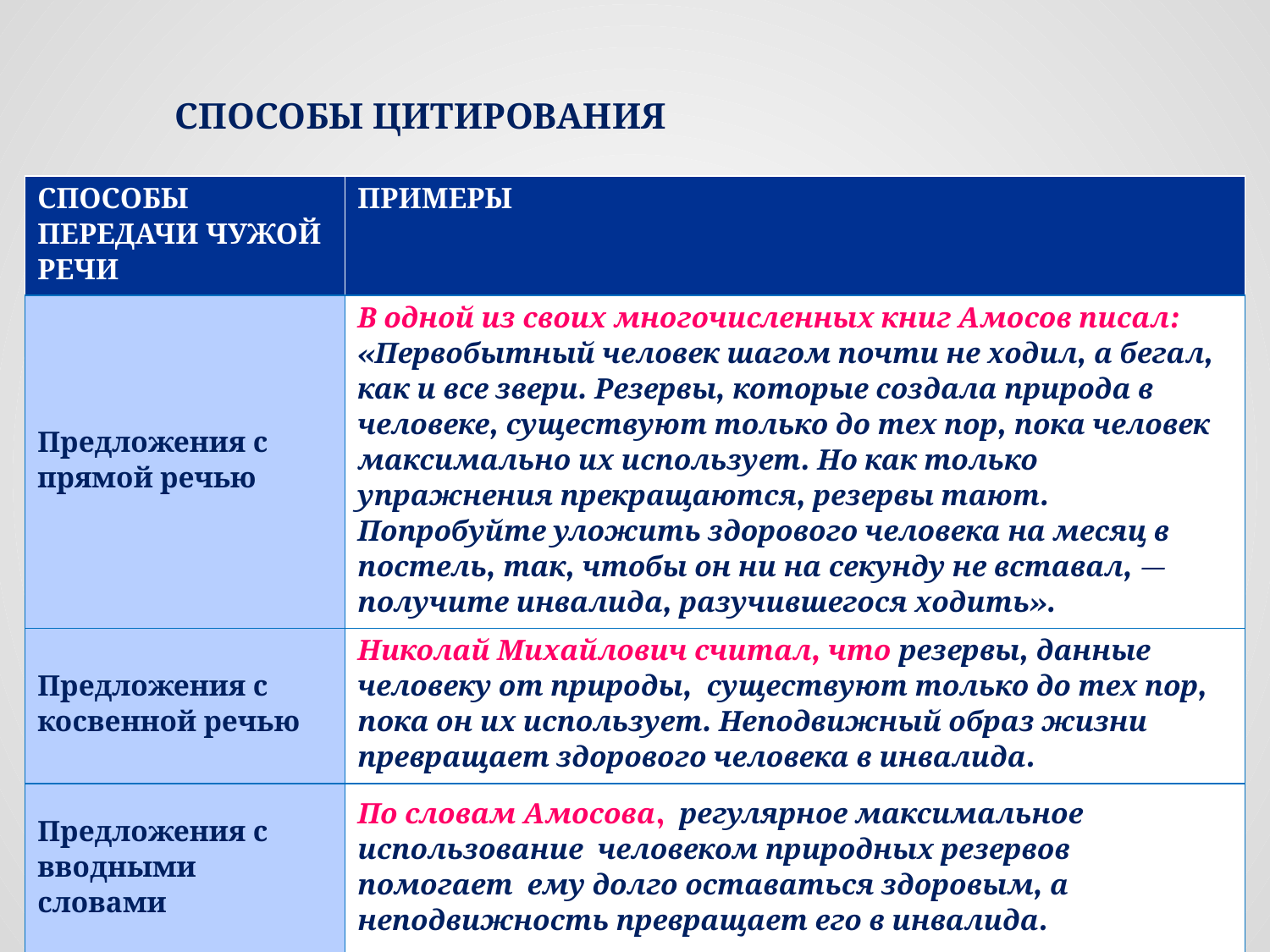

# Способы цитирования
| Способы передачи чужой речи | Примеры |
| --- | --- |
| Предложения с прямой речью | В одной из своих многочисленных книг Амосов писал: «Первобытный человек шагом почти не ходил, а бегал, как и все звери. Резервы, которые создала природа в человеке, существуют только до тех пор, пока человек максимально их использует. Но как только упражнения прекращаются, резервы тают. Попробуйте уложить здорового человека на месяц в постель, так, чтобы он ни на секунду не вставал, — получите инвалида, разучившегося ходить». |
| Предложения с косвенной речью | Николай Михайлович считал, что резервы, данные человеку от природы, существуют только до тех пор, пока он их использует. Неподвижный образ жизни превращает здорового человека в инвалида. |
| Предложения с вводными словами | По словам Амосова, регулярное максимальное использование человеком природных резервов помогает ему долго оставаться здоровым, а неподвижность превращает его в инвалида. |